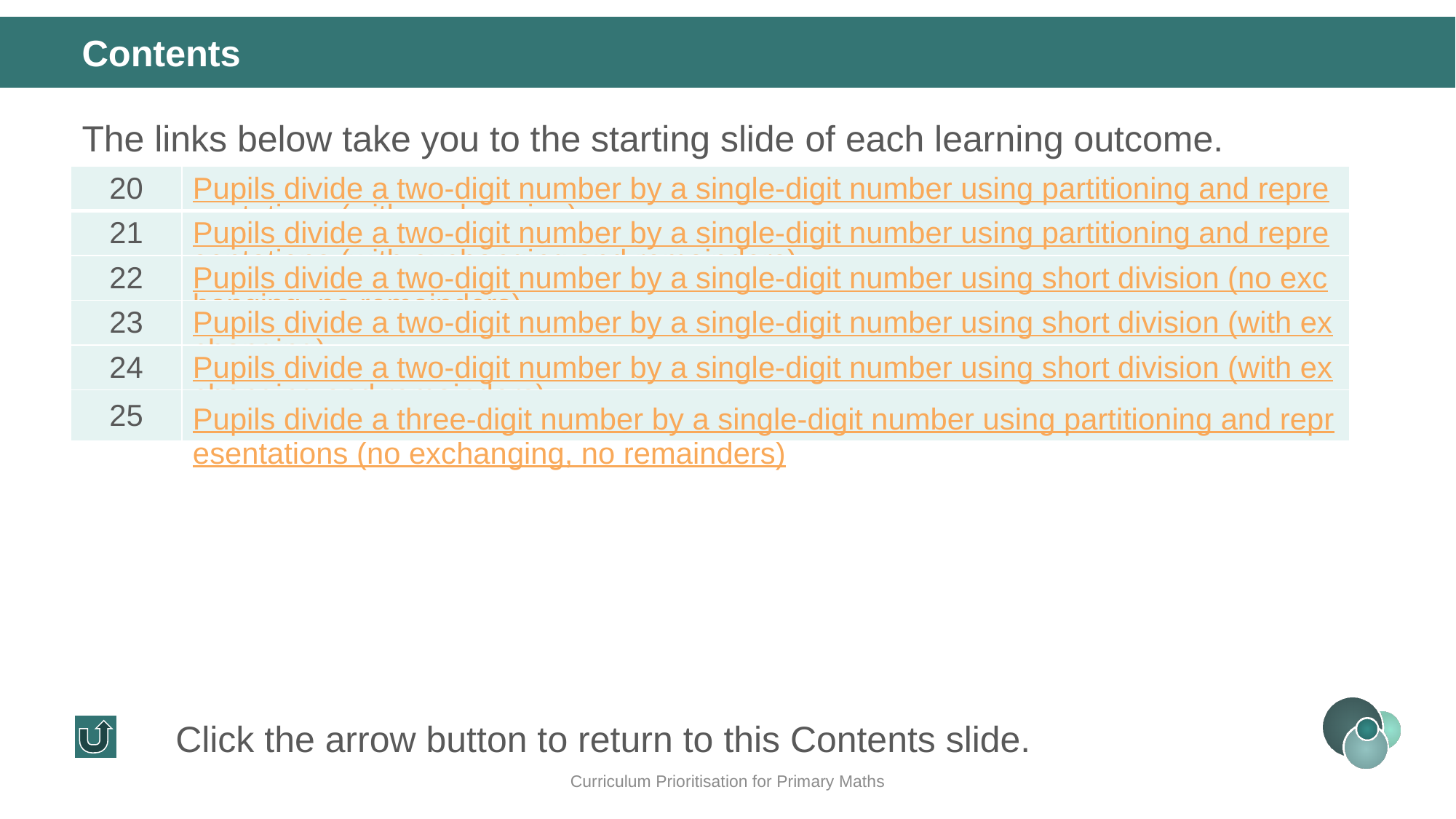

Contents
The links below take you to the starting slide of each learning outcome.
| 20 | Pupils divide a two-digit number by a single-digit number using partitioning and representations (with exchanging) |
| --- | --- |
| 21 | Pupils divide a two-digit number by a single-digit number using partitioning and representations (with exchanging and remainders) |
| 22 | Pupils divide a two-digit number by a single-digit number using short division (no exchanging, no remainders) |
| 23 | Pupils divide a two-digit number by a single-digit number using short division (with exchanging) |
| 24 | Pupils divide a two-digit number by a single-digit number using short division (with exchanging and remainders) |
| 25 | Pupils divide a three-digit number by a single-digit number using partitioning and representations (no exchanging, no remainders) |
Click the arrow button to return to this Contents slide.

Curriculum Prioritisation for Primary Maths